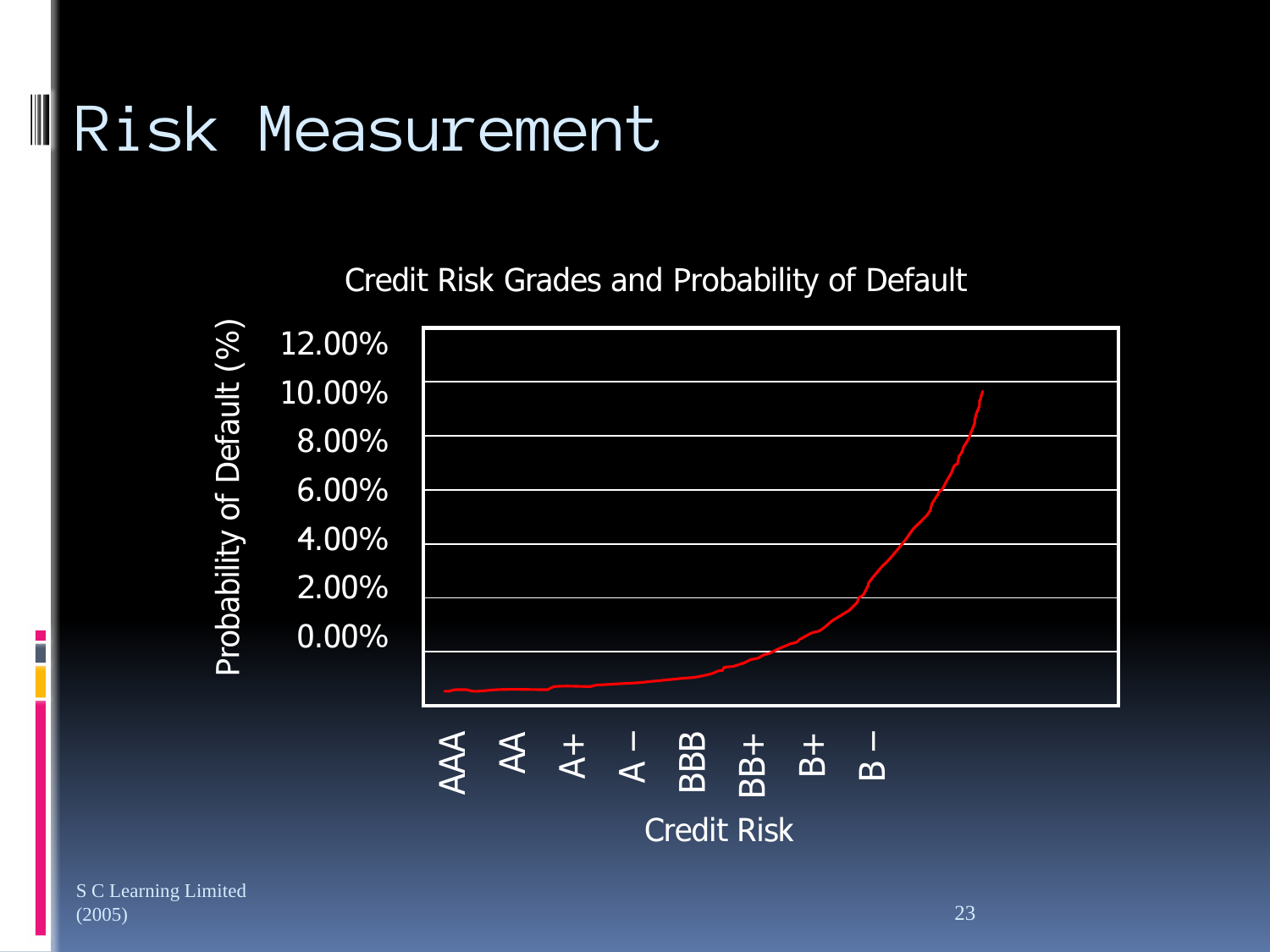

# Risk Measurement
Credit Risk Grades and Probability of Default
12.00%
10.00%
8.00%
6.00%
4.00%
2.00%
0.00%
|  |
| --- |
|  |
|  |
|  |
|  |
|  |
|  |
Probability of Default (%)
AAA
AA
A+
A –
BBB
BB+
B+
B –
Credit Risk
S C Learning Limited (2005)
23